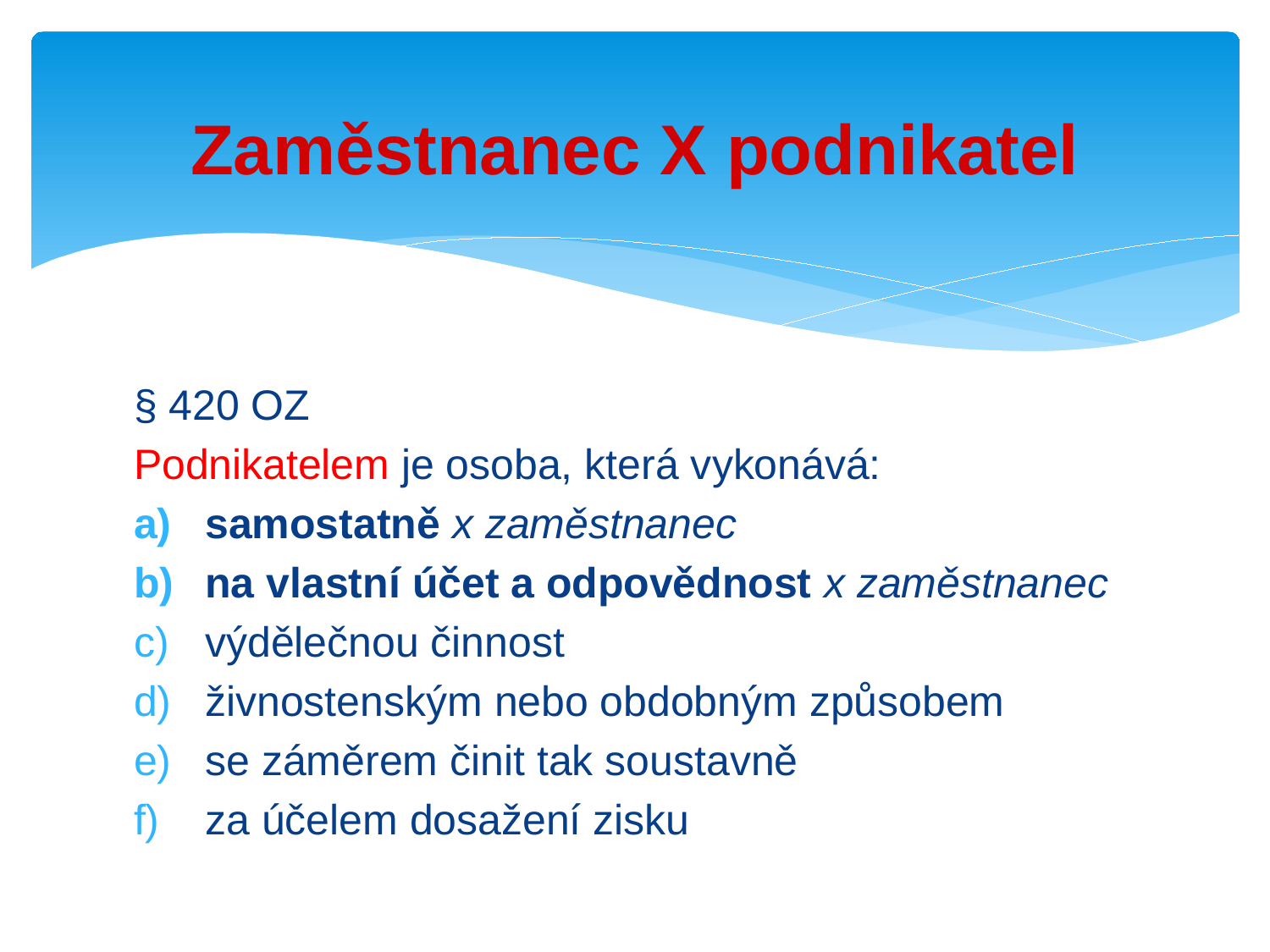

# Zaměstnanec X podnikatel
§ 420 OZ
Podnikatelem je osoba, která vykonává:
samostatně x zaměstnanec
na vlastní účet a odpovědnost x zaměstnanec
výdělečnou činnost
živnostenským nebo obdobným způsobem
se záměrem činit tak soustavně
za účelem dosažení zisku